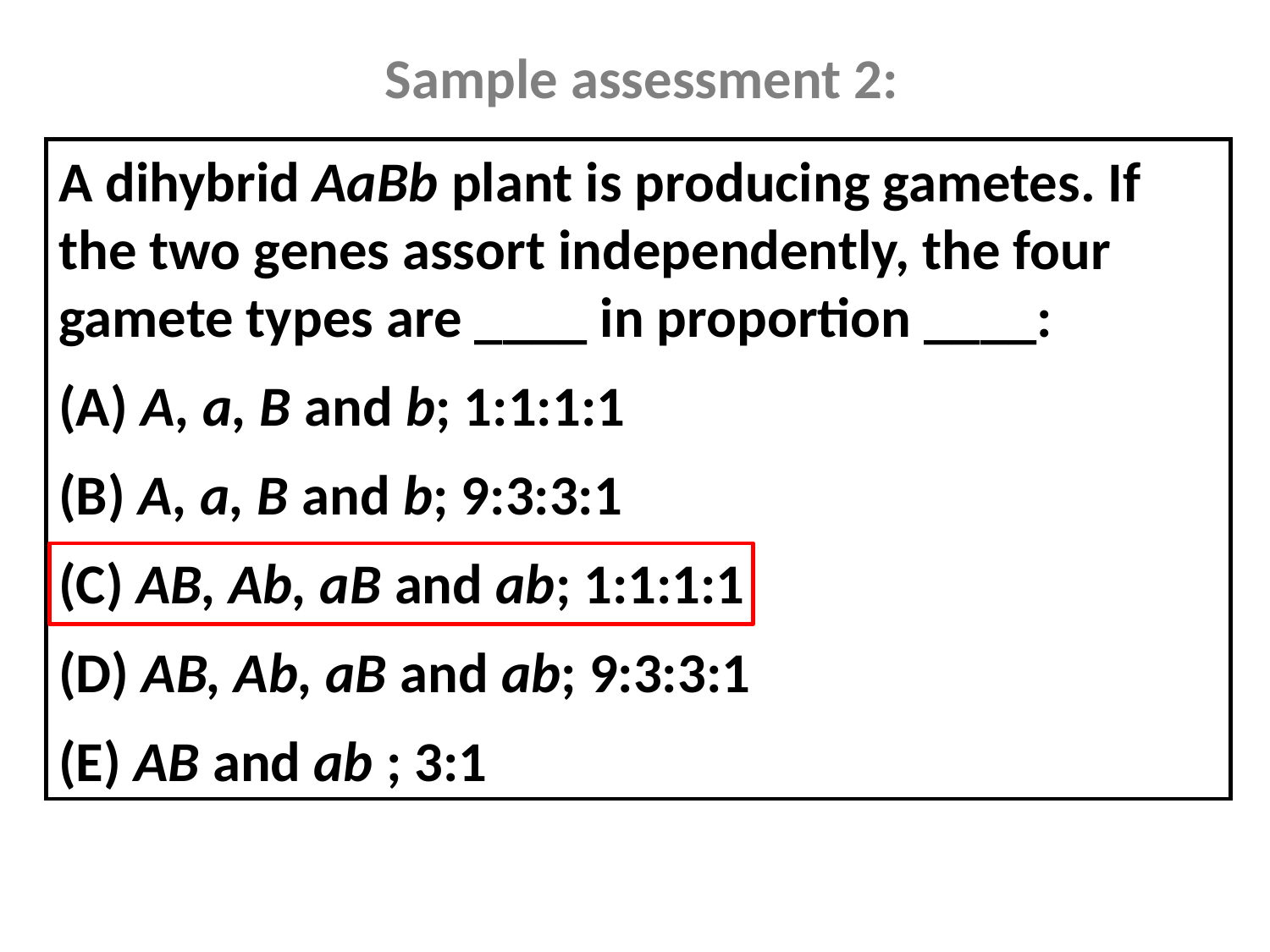

Sample assessment 2:
A dihybrid AaBb plant is producing gametes. If the two genes assort independently, the four gamete types are ____ in proportion ____:
(A) A, a, B and b; 1:1:1:1
(B) A, a, B and b; 9:3:3:1
(C) AB, Ab, aB and ab; 1:1:1:1
(D) AB, Ab, aB and ab; 9:3:3:1
(E) AB and ab ; 3:1